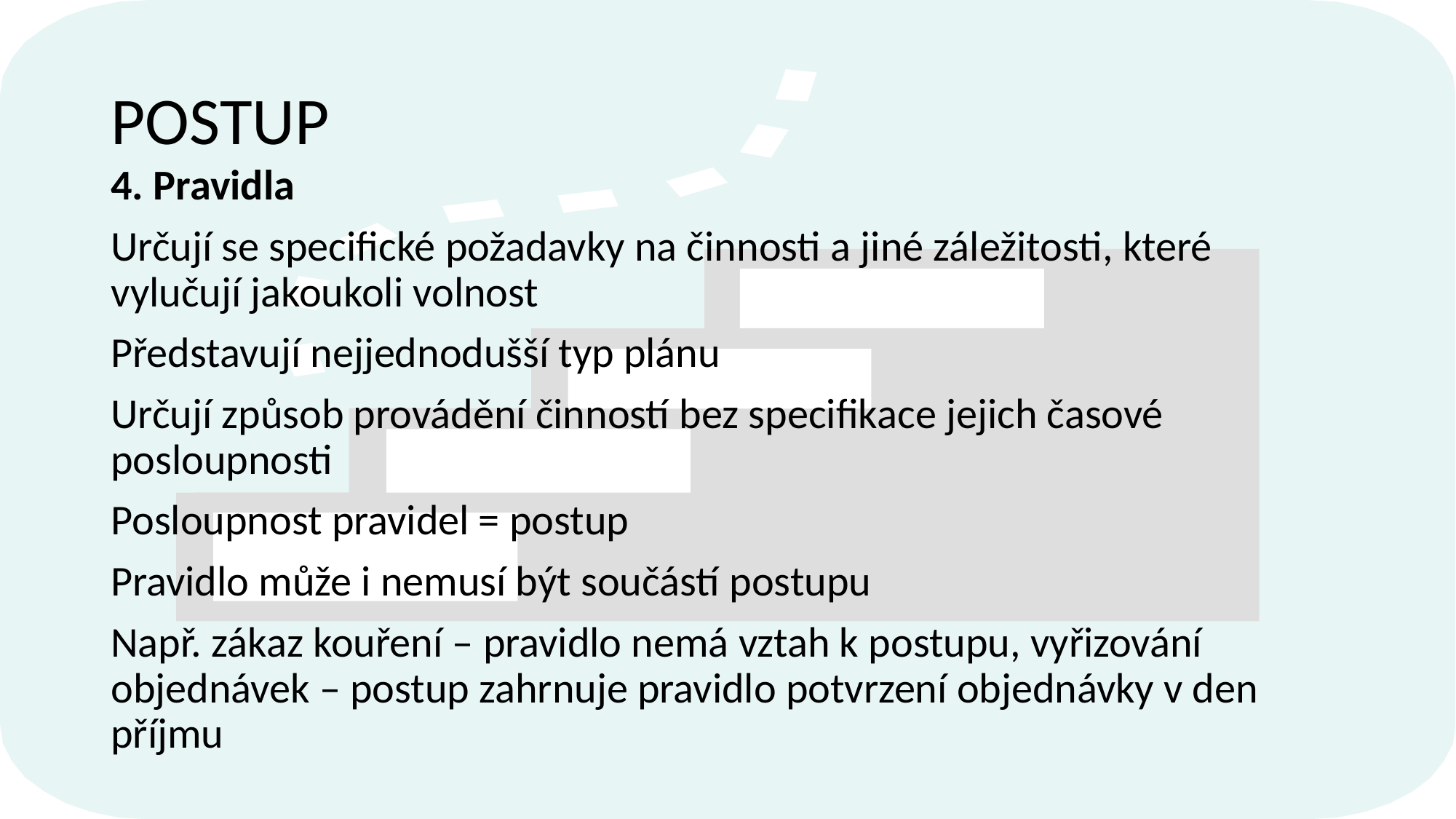

# POSTUP
4. Pravidla
Určují se specifické požadavky na činnosti a jiné záležitosti, které vylučují jakoukoli volnost
Představují nejjednodušší typ plánu
Určují způsob provádění činností bez specifikace jejich časové posloupnosti
Posloupnost pravidel = postup
Pravidlo může i nemusí být součástí postupu
Např. zákaz kouření – pravidlo nemá vztah k postupu, vyřizování objednávek – postup zahrnuje pravidlo potvrzení objednávky v den příjmu